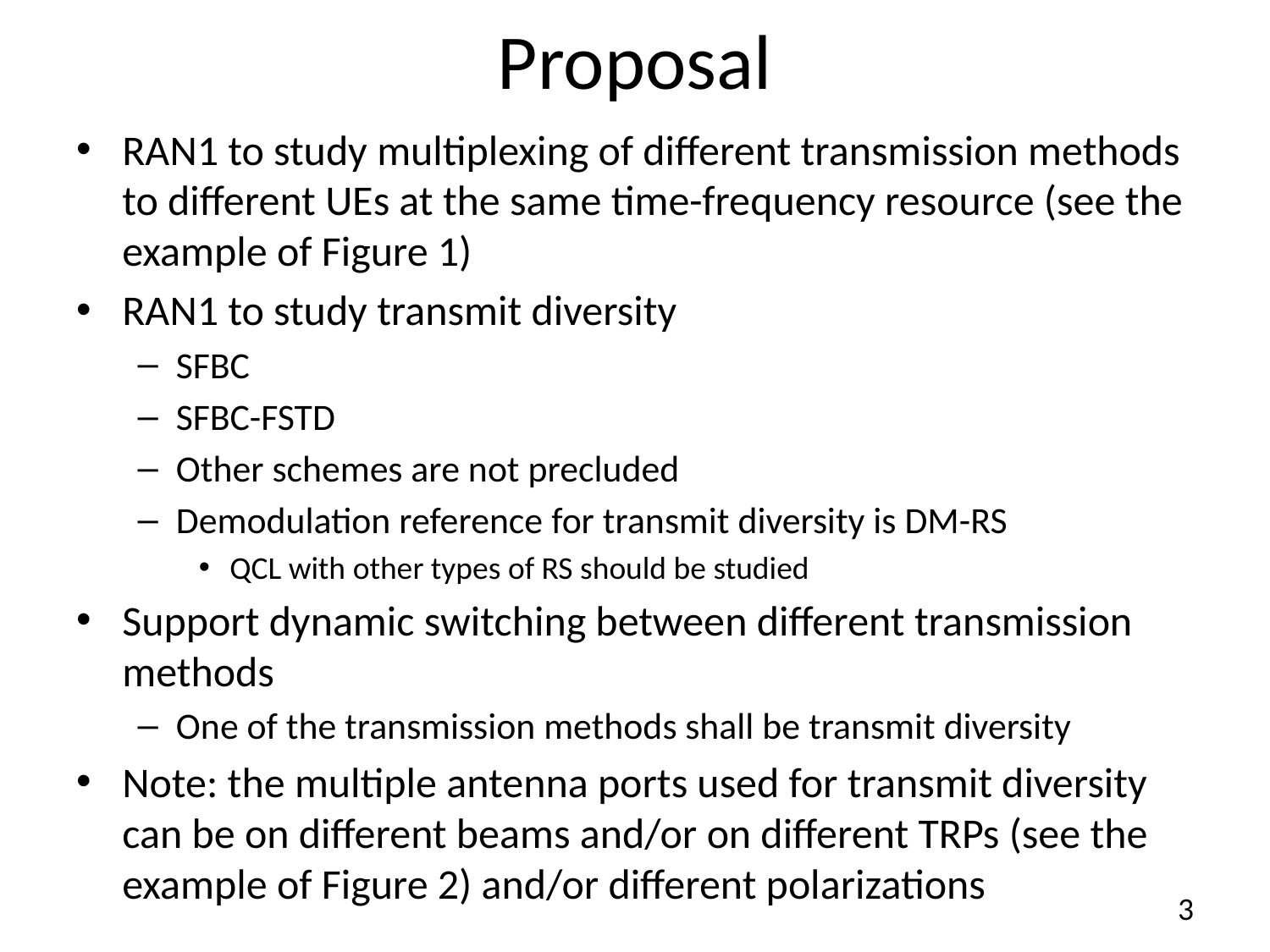

# Proposal
RAN1 to study multiplexing of different transmission methods to different UEs at the same time-frequency resource (see the example of Figure 1)
RAN1 to study transmit diversity
SFBC
SFBC-FSTD
Other schemes are not precluded
Demodulation reference for transmit diversity is DM-RS
QCL with other types of RS should be studied
Support dynamic switching between different transmission methods
One of the transmission methods shall be transmit diversity
Note: the multiple antenna ports used for transmit diversity can be on different beams and/or on different TRPs (see the example of Figure 2) and/or different polarizations

3